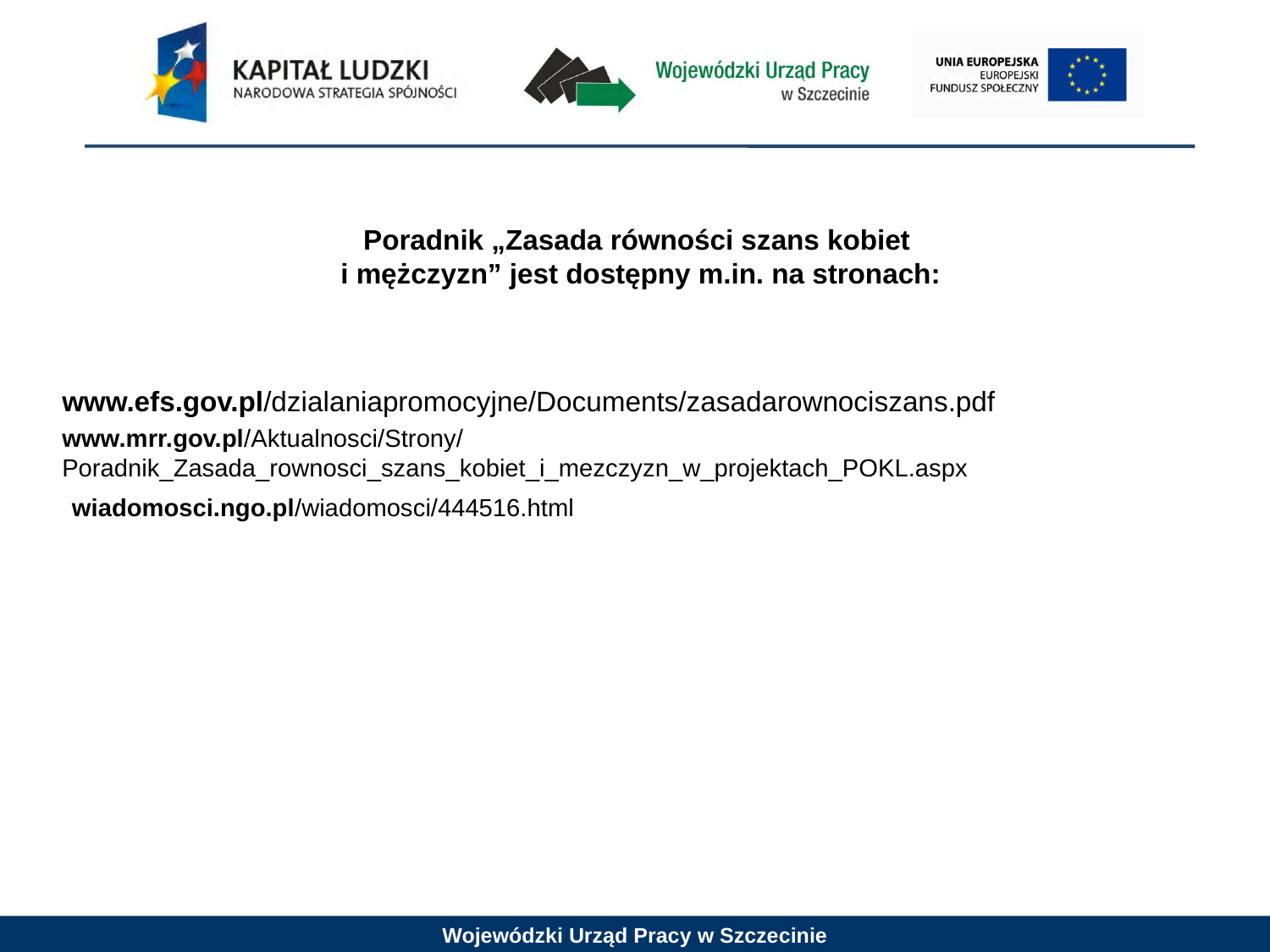

Poradnik „Zasada równości szans kobiet
i mężczyzn” jest dostępny m.in. na stronach:
www.efs.gov.pl/dzialaniapromocyjne/Documents/zasadarownociszans.pdf
www.mrr.gov.pl/Aktualnosci/Strony/Poradnik_Zasada_rownosci_szans_kobiet_i_mezczyzn_w_projektach_POKL.aspx
wiadomosci.ngo.pl/wiadomosci/444516.html